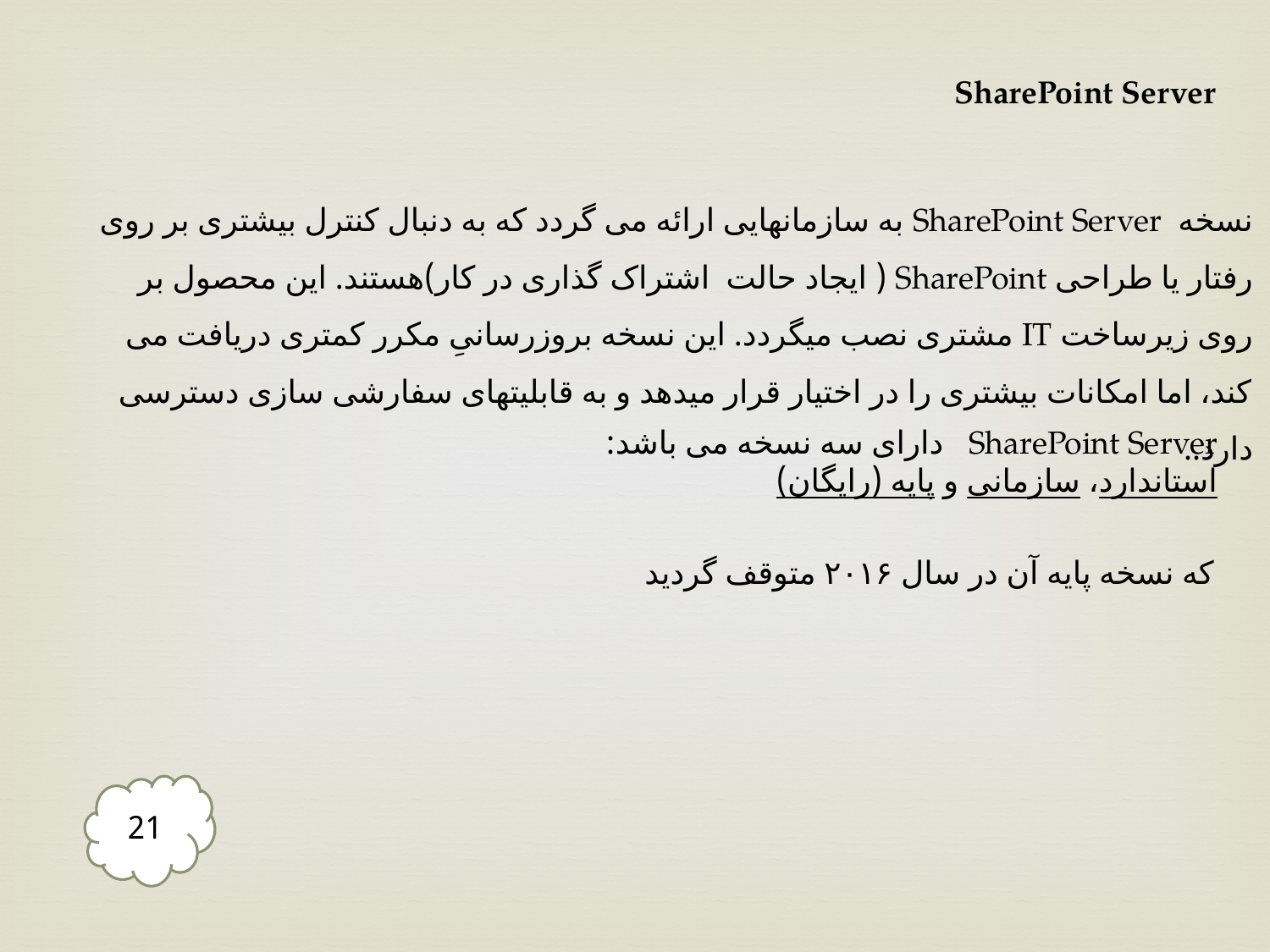

SharePoint Server
نسخه  SharePoint Server به سازمان­هایی ارائه می­ گردد که به دنبال کنترل بیشتری بر روی رفتار یا طراحی SharePoint ( ایجاد حالت  اشتراک گذاری در کار)هستند. این محصول بر روی زیرساخت IT مشتری نصب میگردد. این نسخه بروز­رسانیِ مکرر کمتری دریافت می­ کند، اما امکانات بیشتری را در اختیار قرار می­دهد و به قابلیت­های سفارشی­ سازی دسترسی دارد..
SharePoint Server   دارای سه نسخه می­ باشد:
استاندارد، سازمانی و پایه (رایگان)
که نسخه پایه آن در سال ۲۰۱۶ متوقف گردید